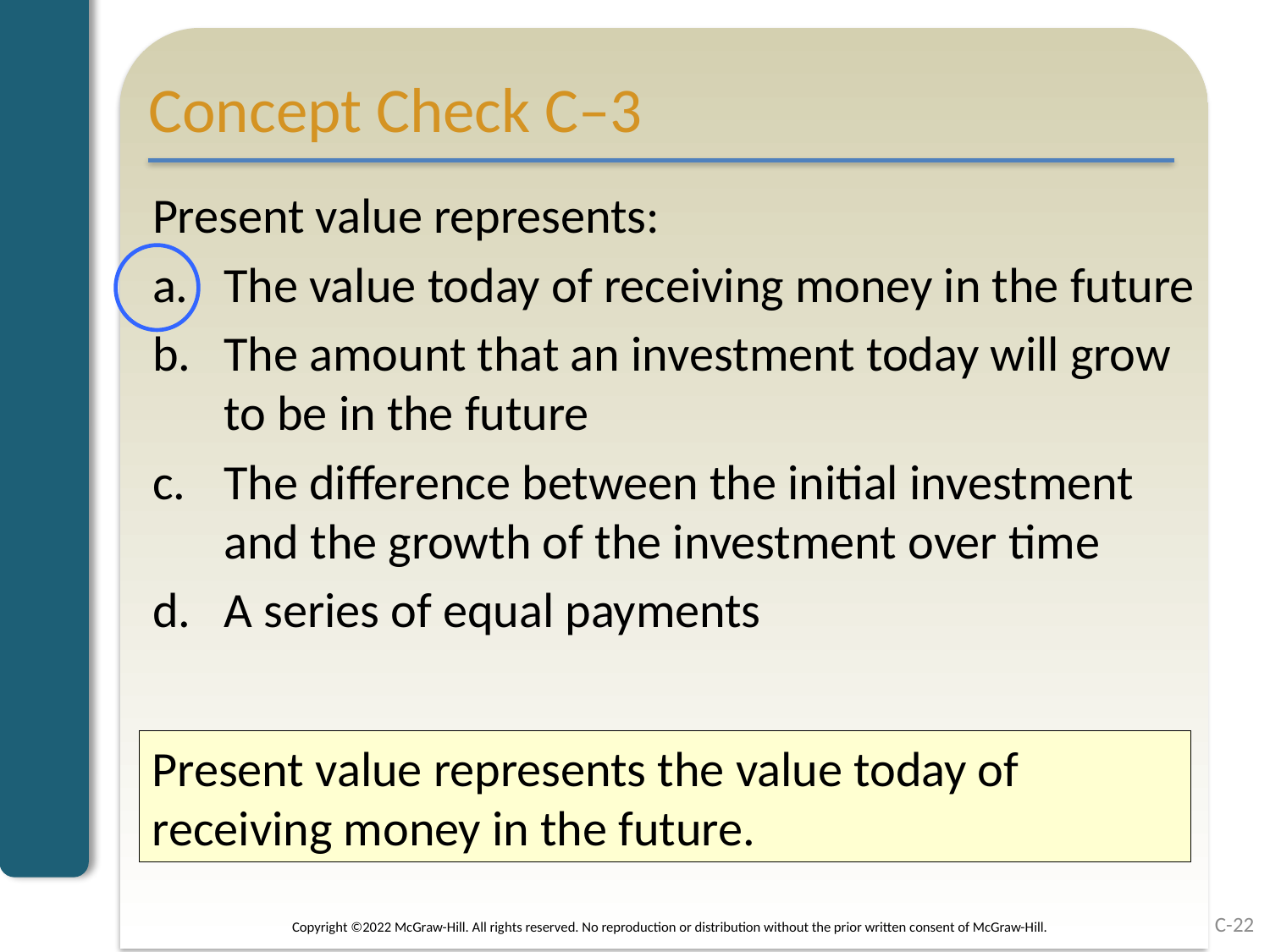

# Concept Check C–3
Present value represents:
The value today of receiving money in the future
The amount that an investment today will grow to be in the future
The difference between the initial investment and the growth of the investment over time
A series of equal payments

Present value represents the value today of receiving money in the future.
C-22
Copyright ©2022 McGraw-Hill. All rights reserved. No reproduction or distribution without the prior written consent of McGraw-Hill.